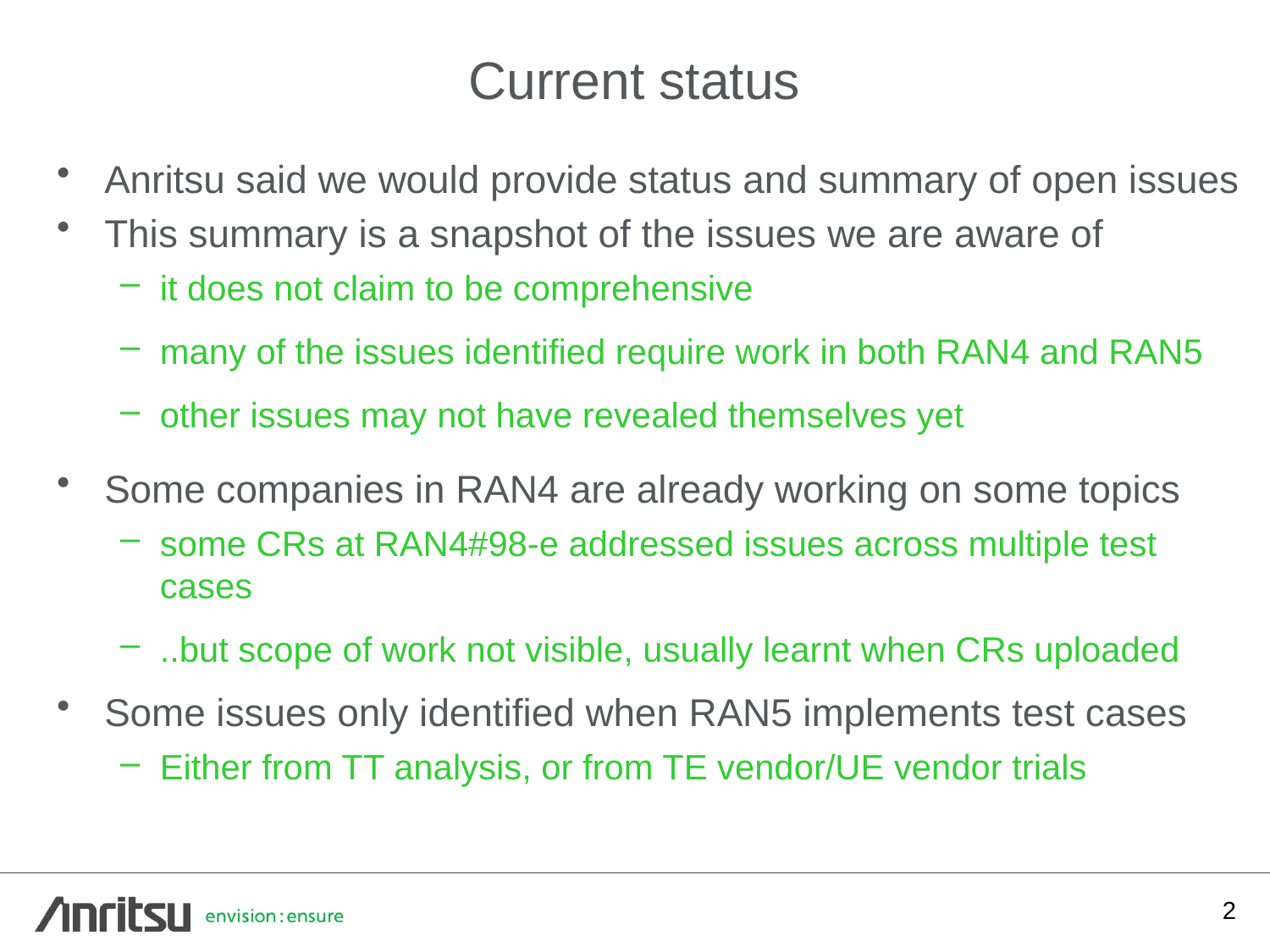

# Current status
Anritsu said we would provide status and summary of open issues
This summary is a snapshot of the issues we are aware of
it does not claim to be comprehensive
many of the issues identified require work in both RAN4 and RAN5
other issues may not have revealed themselves yet
Some companies in RAN4 are already working on some topics
some CRs at RAN4#98-e addressed issues across multiple test cases
..but scope of work not visible, usually learnt when CRs uploaded
Some issues only identified when RAN5 implements test cases
Either from TT analysis, or from TE vendor/UE vendor trials

2